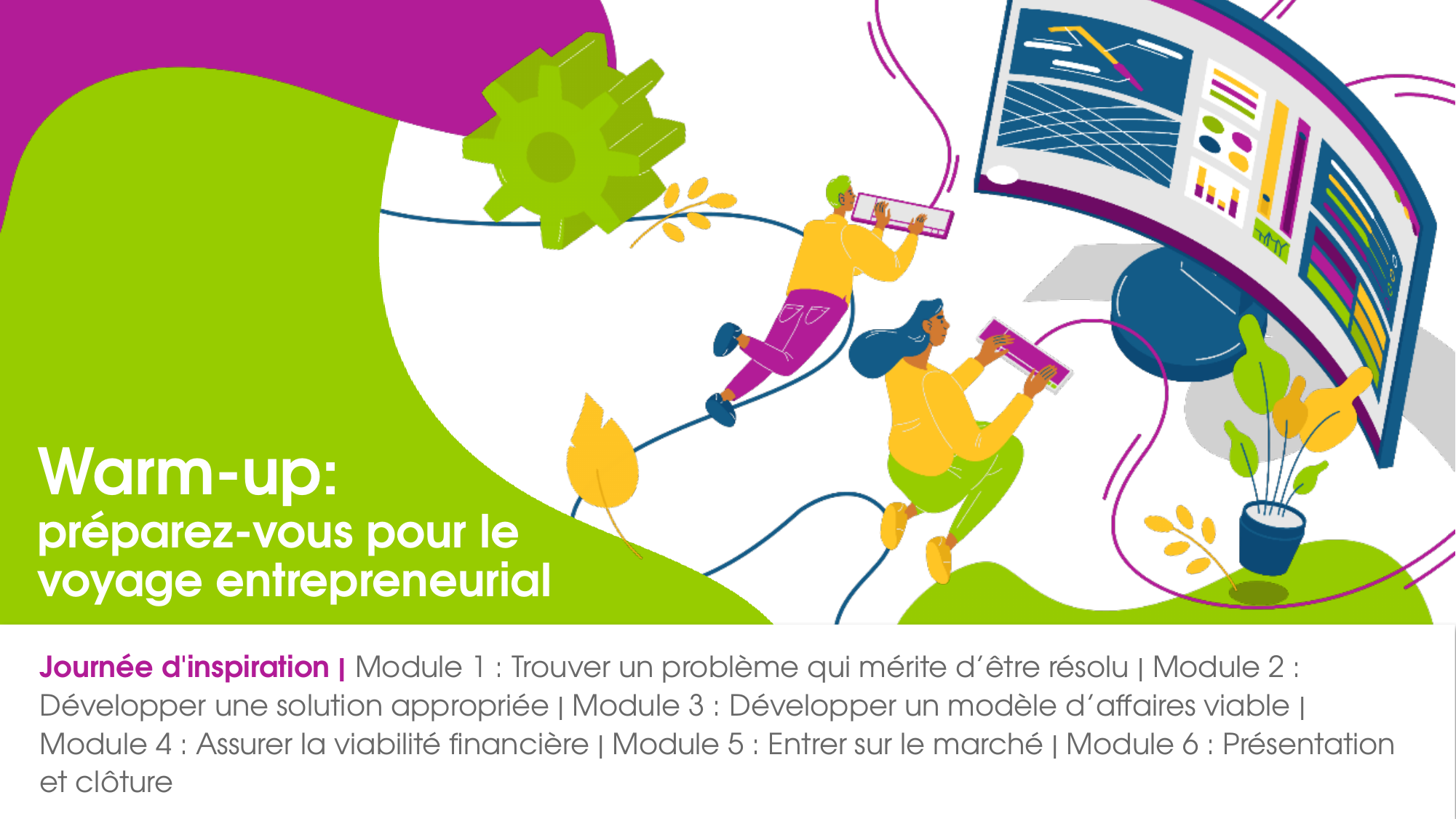

# Warm-up: préparez-vous pour le voyage entrepreneurial
Journée d'inspiration | Module 1 : Trouver un problème qui mérite d’être résolu | Module 2 : Développer une solution appropriée | Module 3 : Développer un modèle d’affaires viable | Module 4 : Assurer la viabilité financière | Module 5 : Entrer sur le marché | Module 6 : Présentation et clôture
3